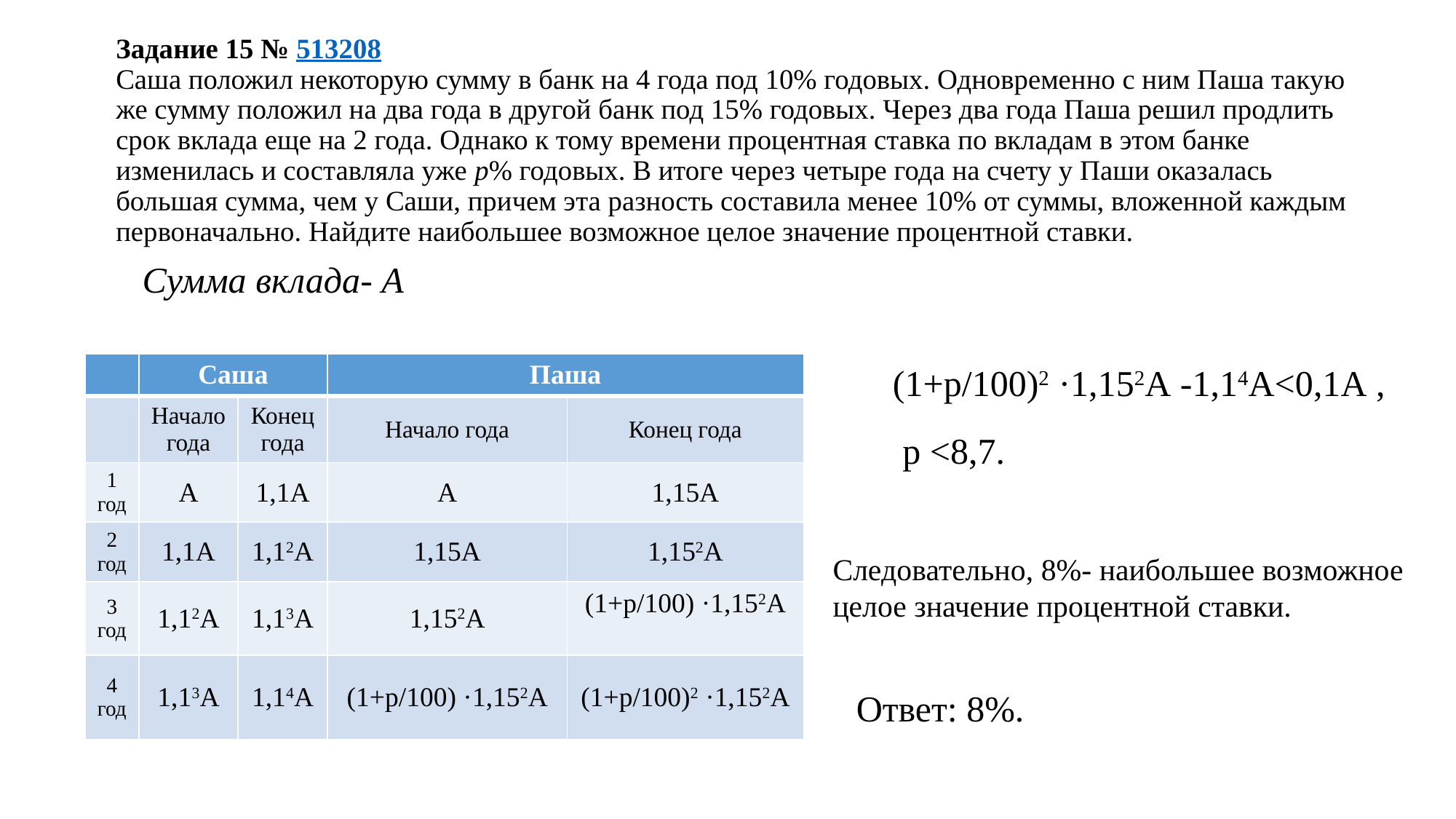

# Задание 15 № 513208 Саша положил некоторую сумму в банк на 4 года под 10% годовых. Одновременно с ним Паша такую же сумму положил на два года в другой банк под 15% годовых. Через два года Паша решил продлить срок вклада еще на 2 года. Однако к тому времени процентная ставка по вкладам в этом банке изменилась и составляла уже p% годовых. В итоге через четыре года на счету у Паши оказалась большая сумма, чем у Саши, причем эта разность составила менее 10% от суммы, вложенной каждым первоначально. Найдите наибольшее возможное целое значение процентной ставки.
Сумма вклада- А

|  | Саша |  | Паша |  |
| --- | --- | --- | --- | --- |
|  | Начало года | Конец года | Начало года | Конец года |
| 1 год | А | 1,1А | А | 1,15А |
| 2 год | 1,1А | 1,12А | 1,15А | 1,152А |
| 3 год | 1,12А | 1,13А | 1,152А | (1+р/100) ·1,152А |
| 4 год | 1,13А | 1,14А | (1+р/100) ·1,152А | (1+р/100)2 ·1,152А |
(1+р/100)2 ·1,152А -1,14А<0,1А ,
p <8,7.
Следовательно, 8%- наибольшее возможное целое значение процентной ставки.
Ответ: 8%.